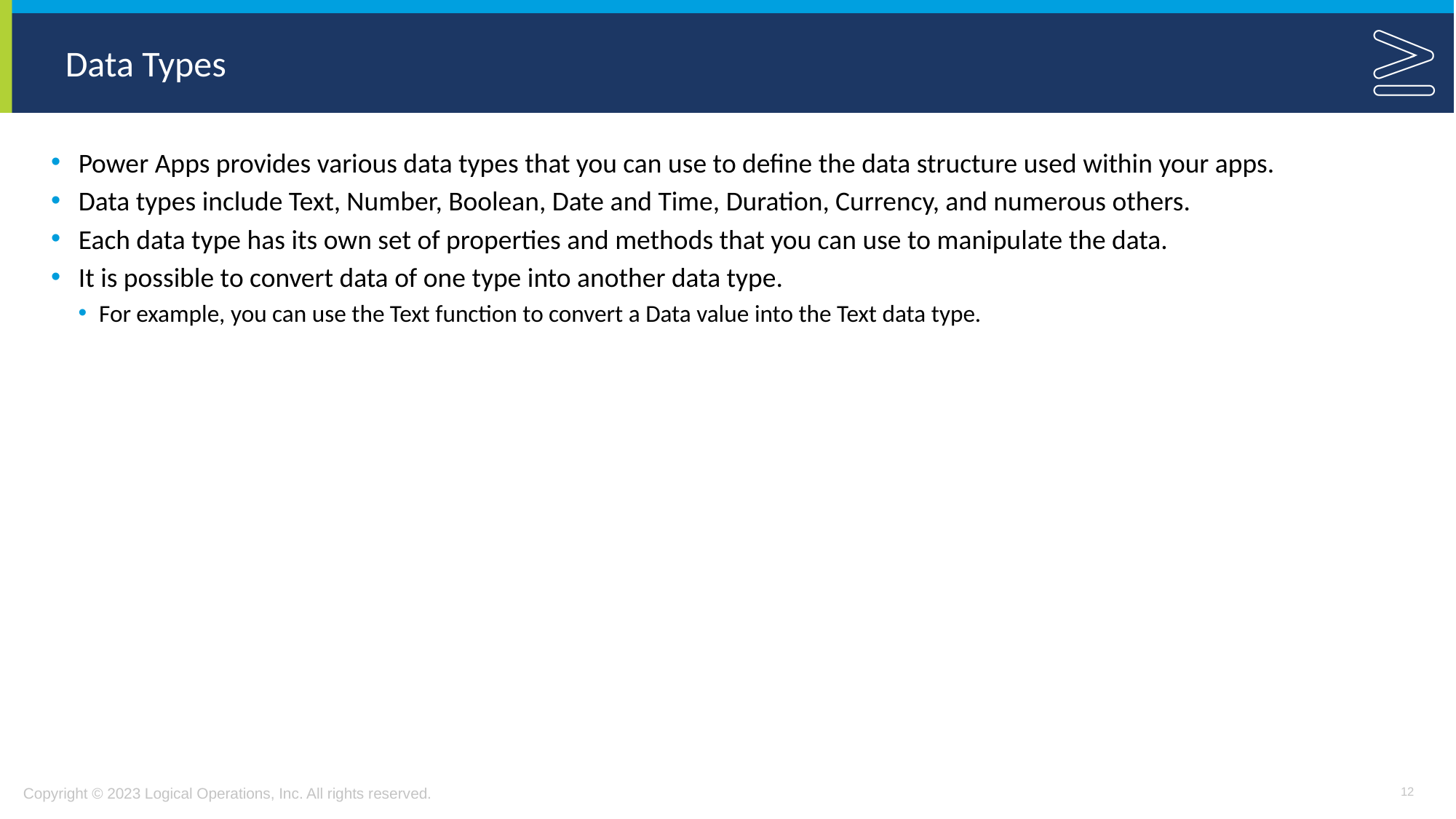

# Data Types
Power Apps provides various data types that you can use to define the data structure used within your apps.
Data types include Text, Number, Boolean, Date and Time, Duration, Currency, and numerous others.
Each data type has its own set of properties and methods that you can use to manipulate the data.
It is possible to convert data of one type into another data type.
For example, you can use the Text function to convert a Data value into the Text data type.
12